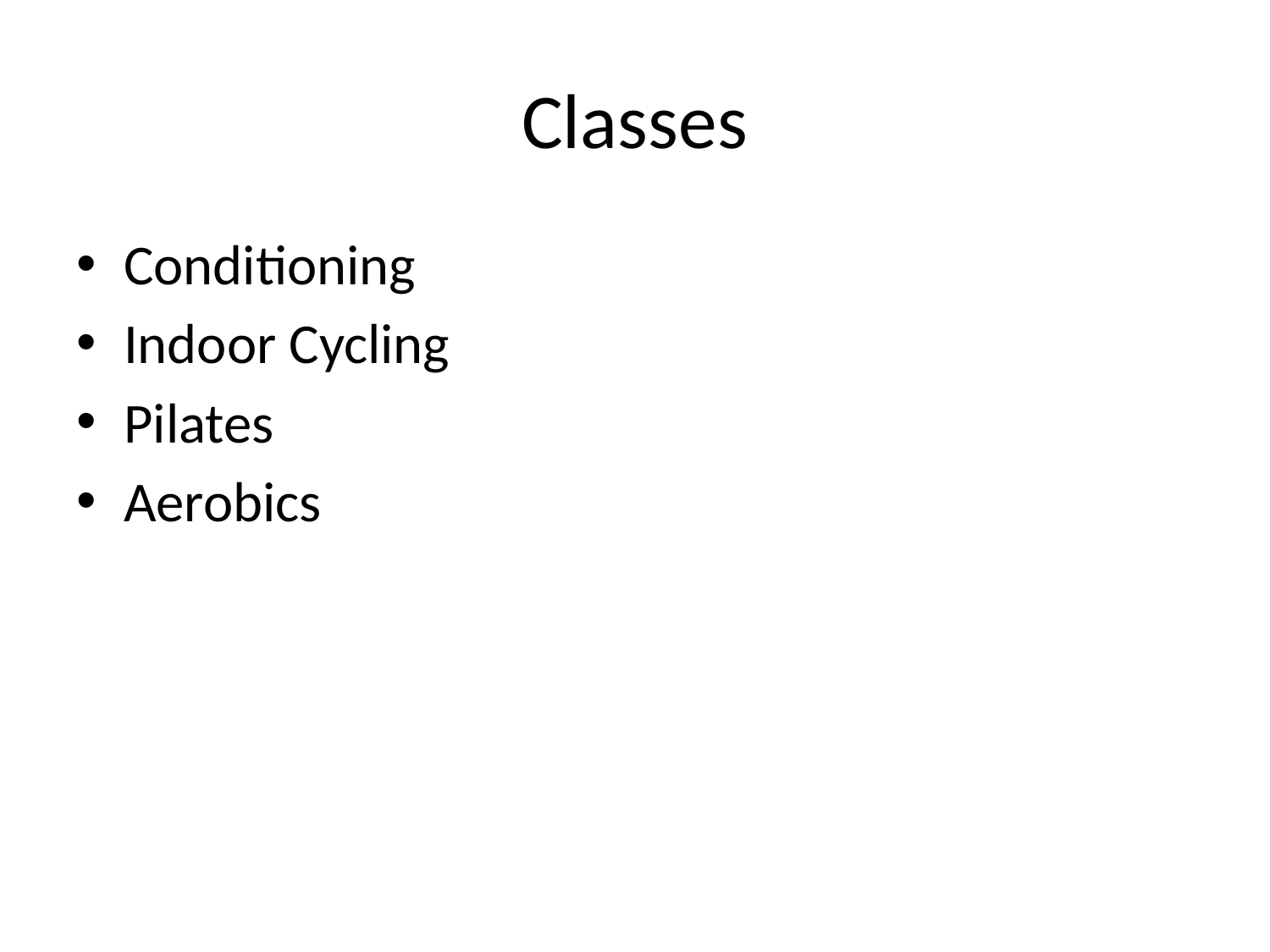

# Classes
Conditioning
Indoor Cycling
Pilates
Aerobics